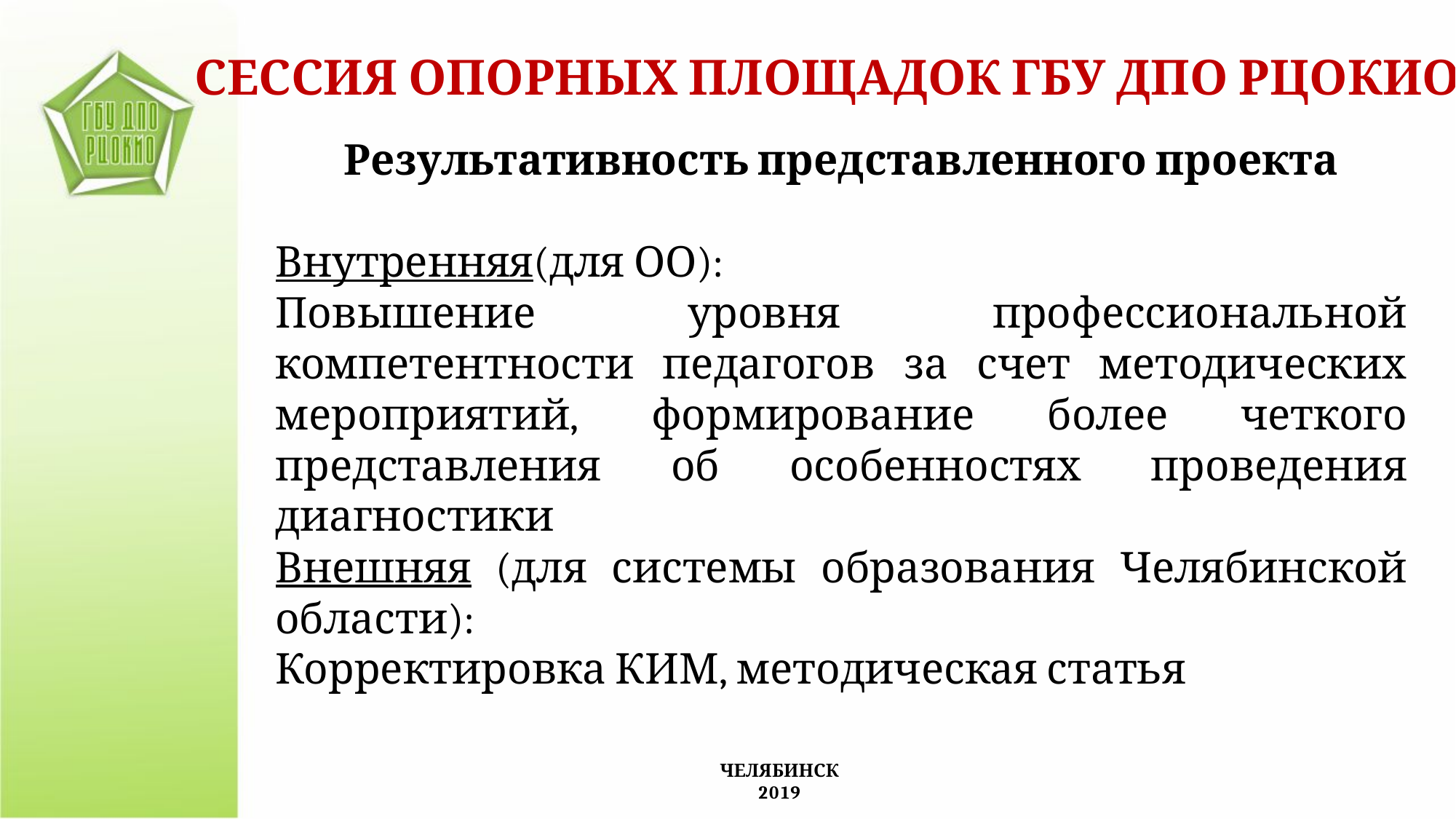

СЕССИЯ ОПОРНЫХ ПЛОЩАДОК ГБУ ДПО РЦОКИО
Результативность представленного проекта

Внутренняя(для ОО):
Повышение уровня профессиональной компетентности педагогов за счет методических мероприятий, формирование более четкого представления об особенностях проведения диагностики
Внешняя (для системы образования Челябинской области):
Корректировка КИМ, методическая статья

ЧЕЛЯБИНСК
2019